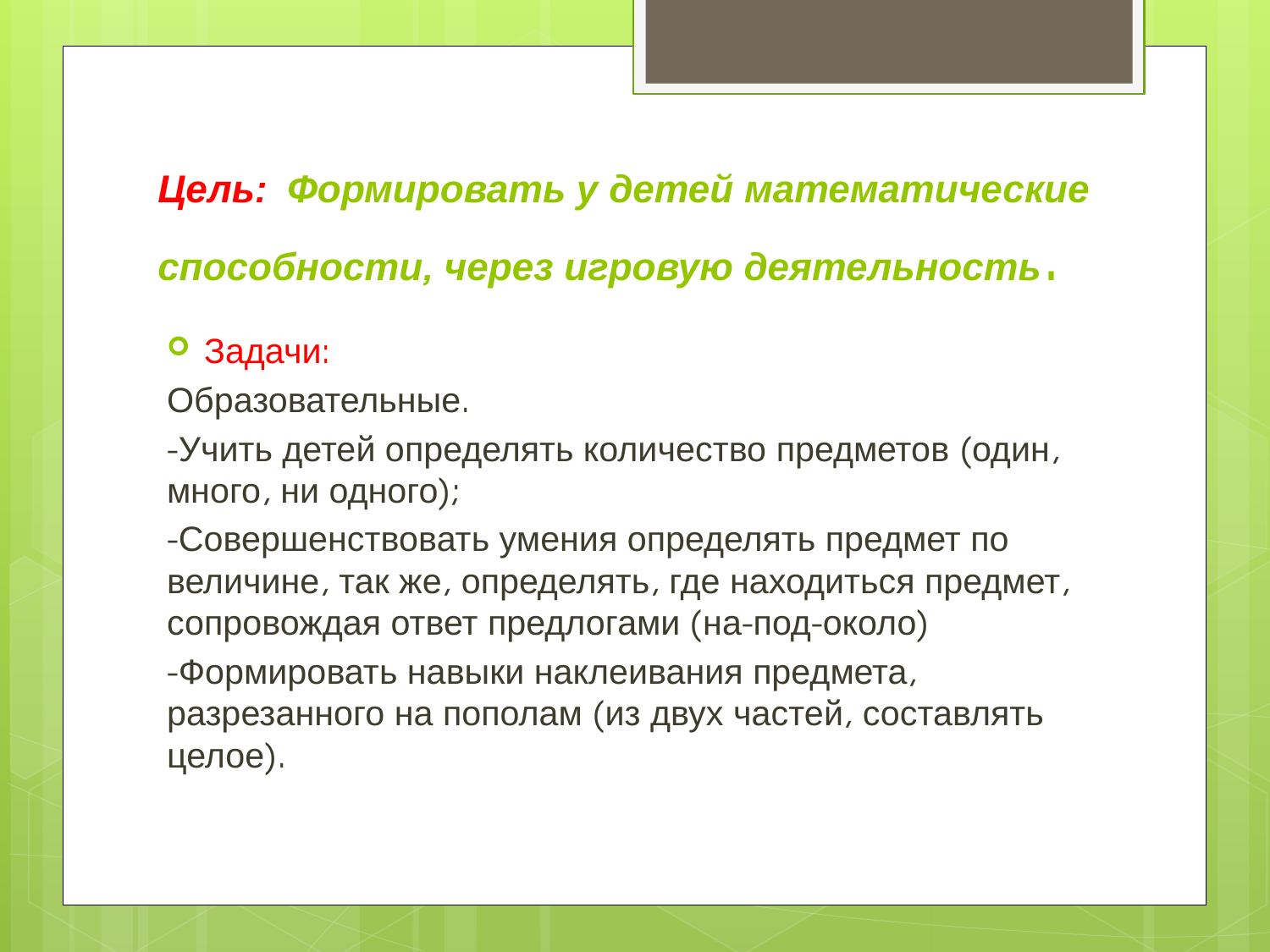

# Цель:  Формировать у детей математические  способности, через игровую деятельность.
Задачи:
Образовательные.
-Учить детей определять количество предметов (один, много, ни одного);
-Совершенствовать умения определять предмет по величине, так же, определять, где находиться предмет, сопровождая ответ предлогами (на-под-около)
-Формировать навыки наклеивания предмета, разрезанного на пополам (из двух частей, составлять целое).